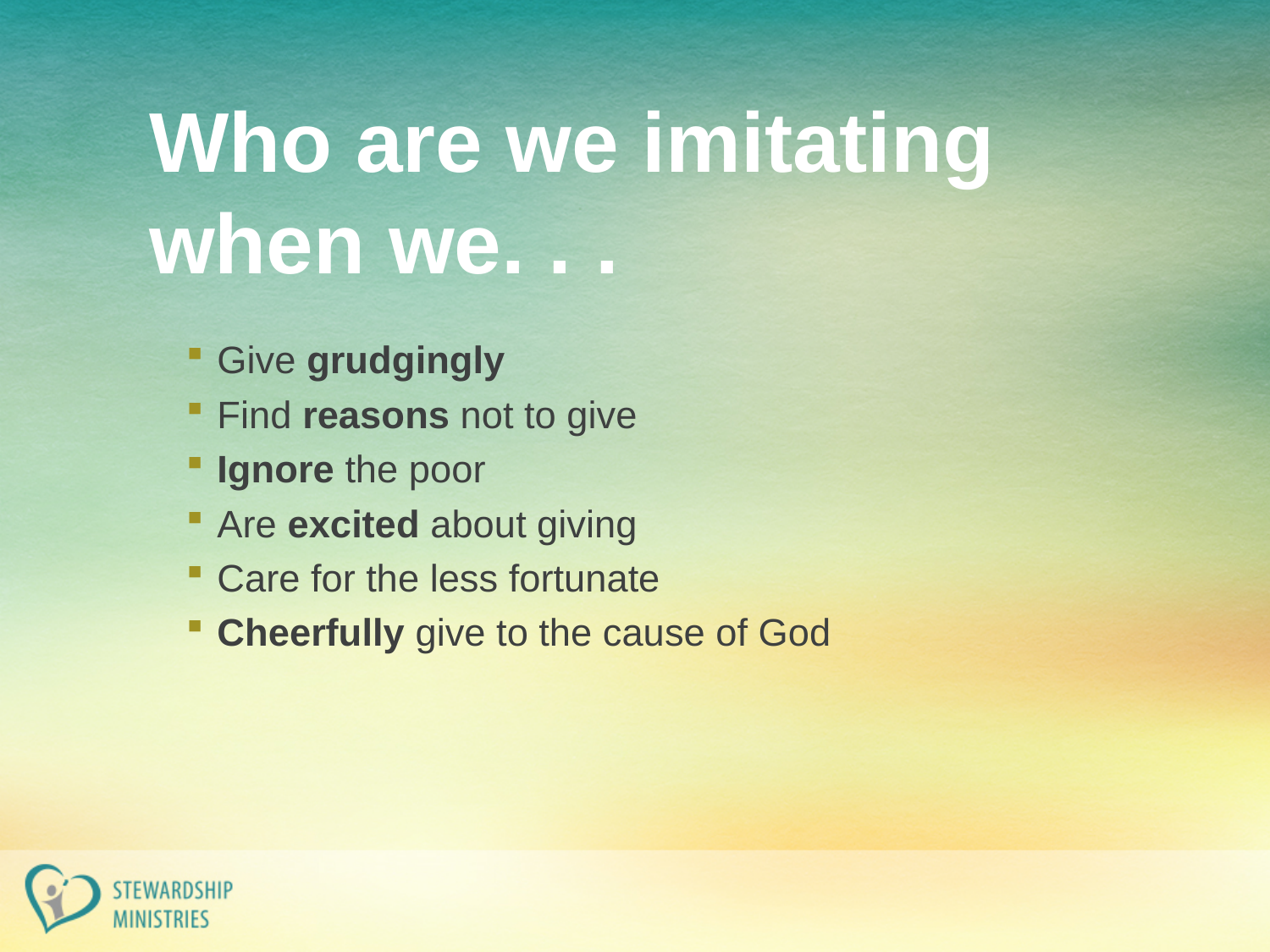

Who are we imitating when we. . .
Give grudgingly
Find reasons not to give
Ignore the poor
Are excited about giving
Care for the less fortunate
Cheerfully give to the cause of God